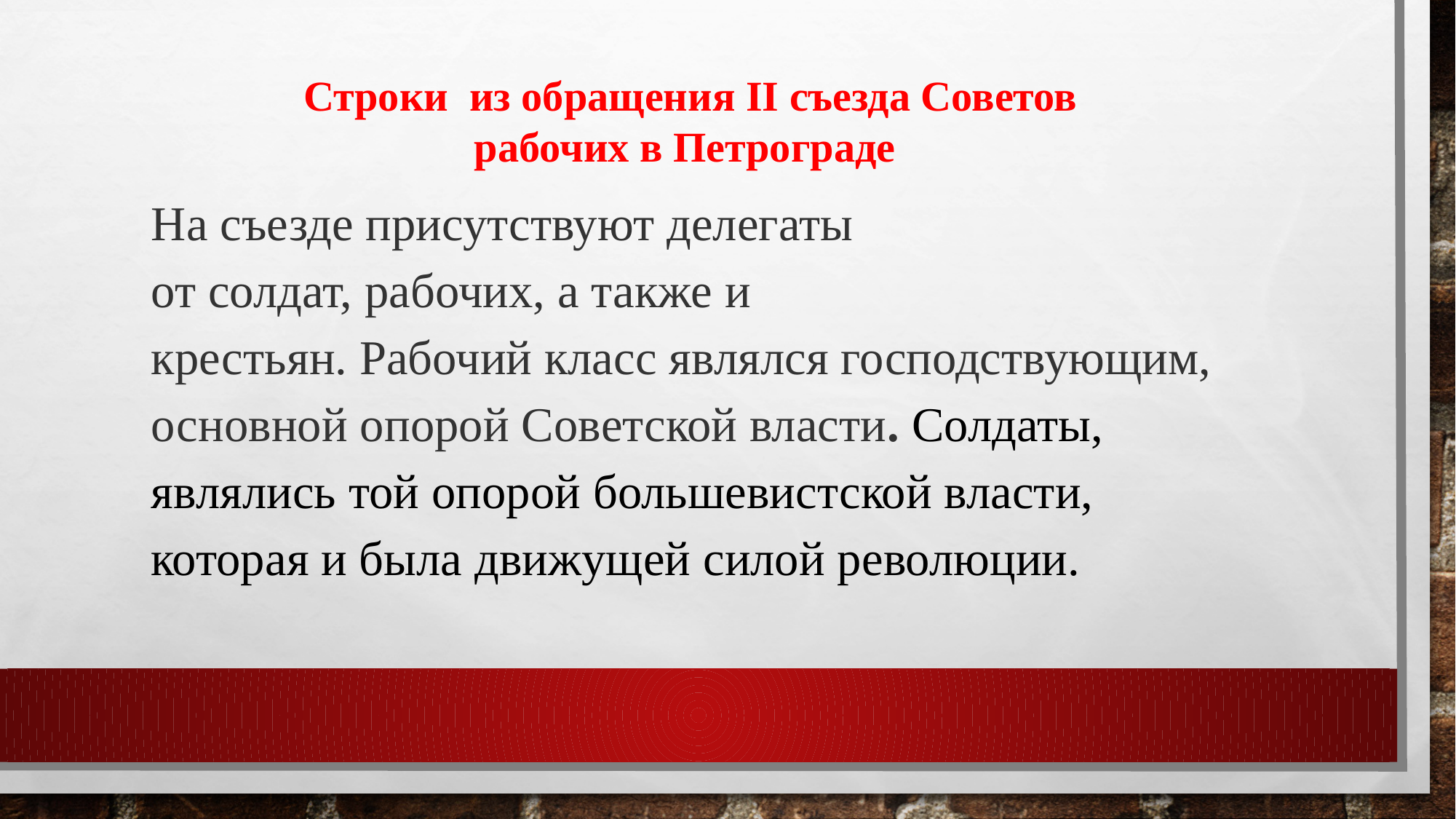

Строки  из обращения II съезда Советов рабочих в Петрограде
На съезде присутствуют делегаты от солдат, рабочих, а также и крестьян. Рабочий класс являлся господствующим, основной опорой Советской власти. Солдаты, являлись той опорой большевистской власти, которая и была движущей силой революции.